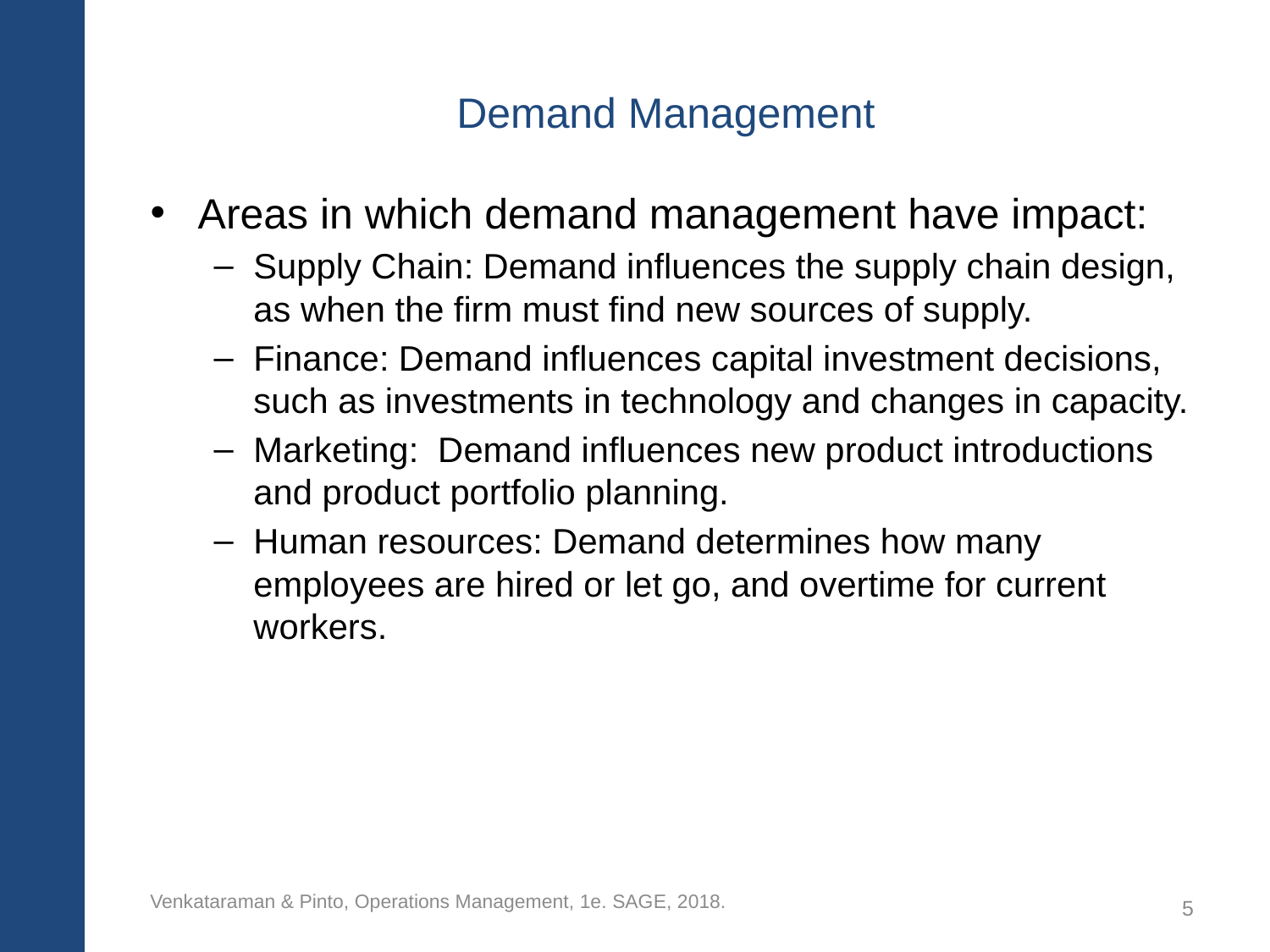

# Demand Management
Areas in which demand management have impact:
Supply Chain: Demand influences the supply chain design, as when the firm must find new sources of supply.
Finance: Demand influences capital investment decisions, such as investments in technology and changes in capacity.
Marketing:  Demand influences new product introductions and product portfolio planning.
Human resources: Demand determines how many employees are hired or let go, and overtime for current workers.
Venkataraman & Pinto, Operations Management, 1e. SAGE, 2018.
5